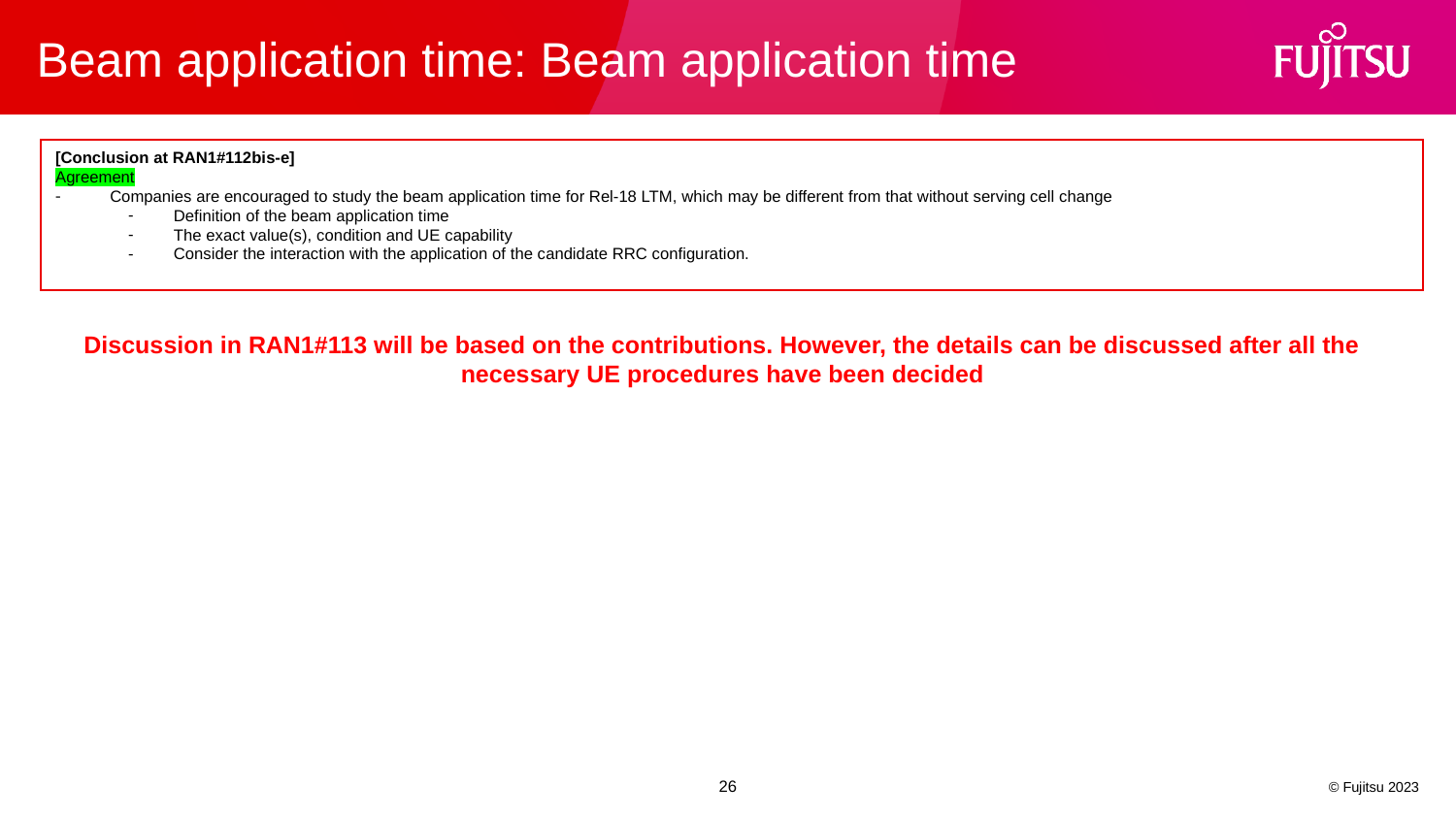

# Beam application time: Beam application time
[Conclusion at RAN1#112bis-e]
Agreement
Companies are encouraged to study the beam application time for Rel-18 LTM, which may be different from that without serving cell change
Definition of the beam application time
The exact value(s), condition and UE capability
Consider the interaction with the application of the candidate RRC configuration.

Discussion in RAN1#113 will be based on the contributions. However, the details can be discussed after all the necessary UE procedures have been decided
26
© Fujitsu 2023